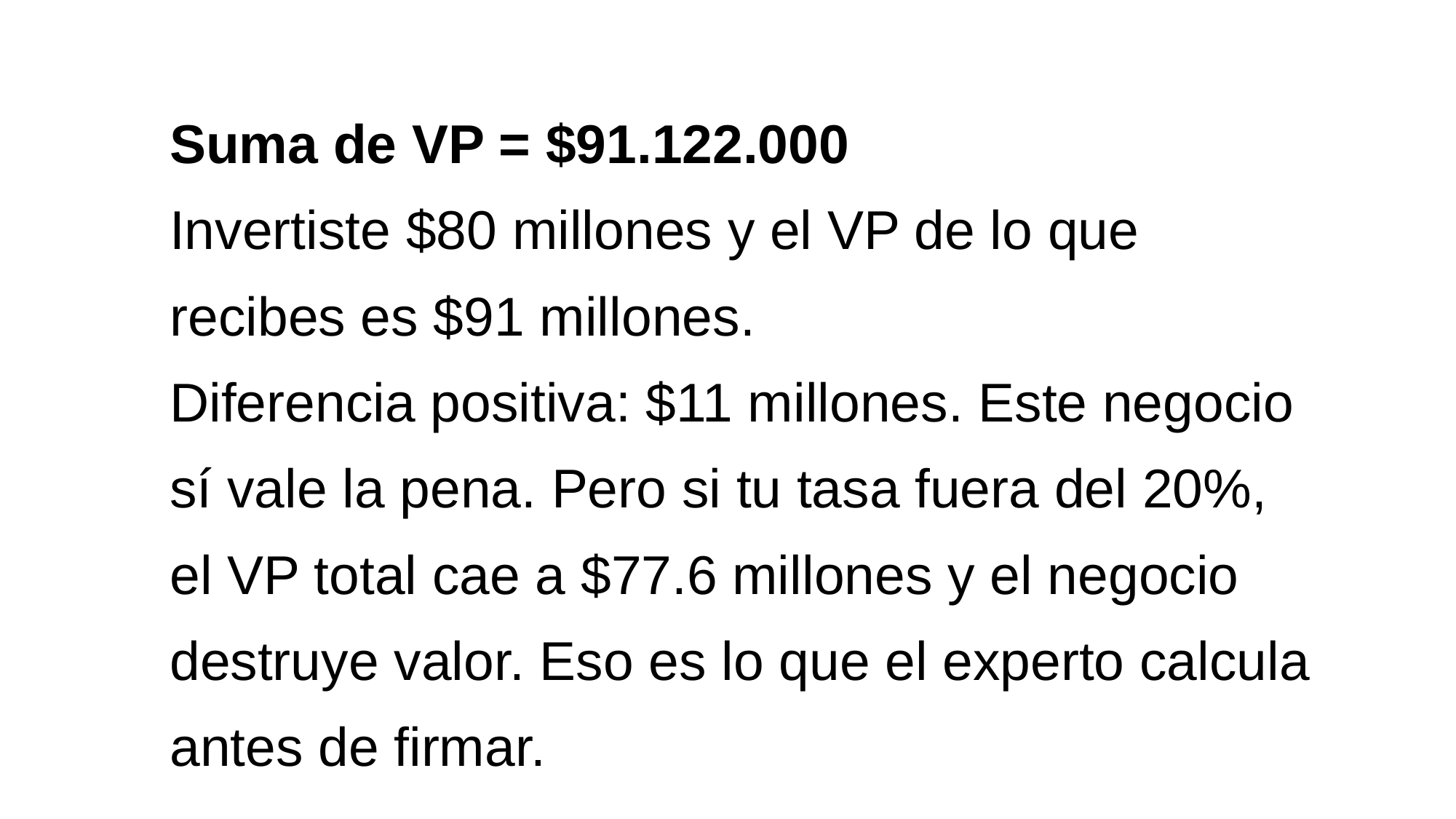

Suma de VP = $91.122.000
Invertiste $80 millones y el VP de lo que recibes es $91 millones.
Diferencia positiva: $11 millones. Este negocio sí vale la pena. Pero si tu tasa fuera del 20%, el VP total cae a $77.6 millones y el negocio destruye valor. Eso es lo que el experto calcula antes de firmar.